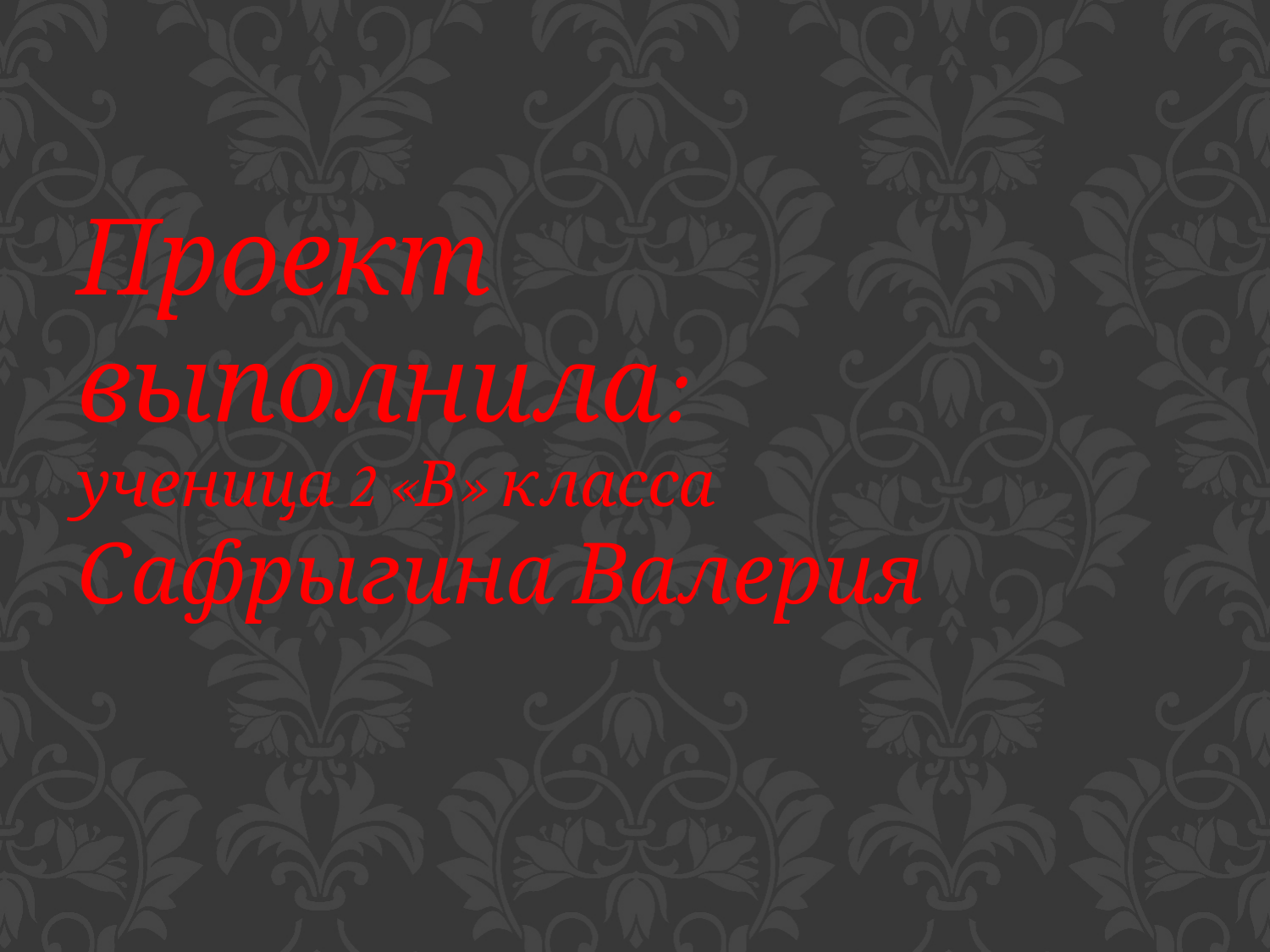

Проект выполнила:
ученица 2 «В» класса
Сафрыгина Валерия